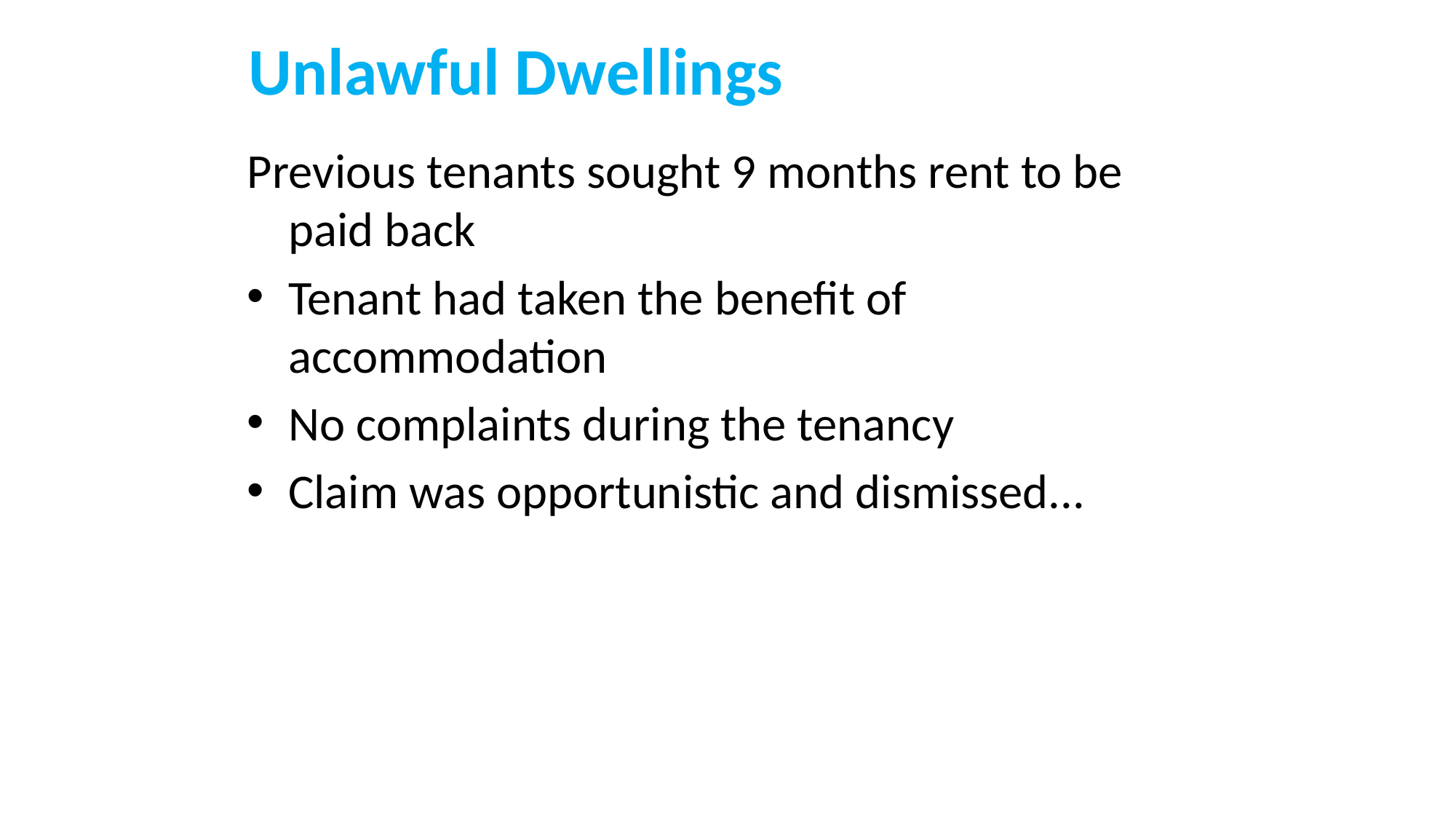

# Unlawful Dwellings
Previous tenants sought 9 months rent to be paid back
Tenant had taken the benefit of accommodation
No complaints during the tenancy
Claim was opportunistic and dismissed...